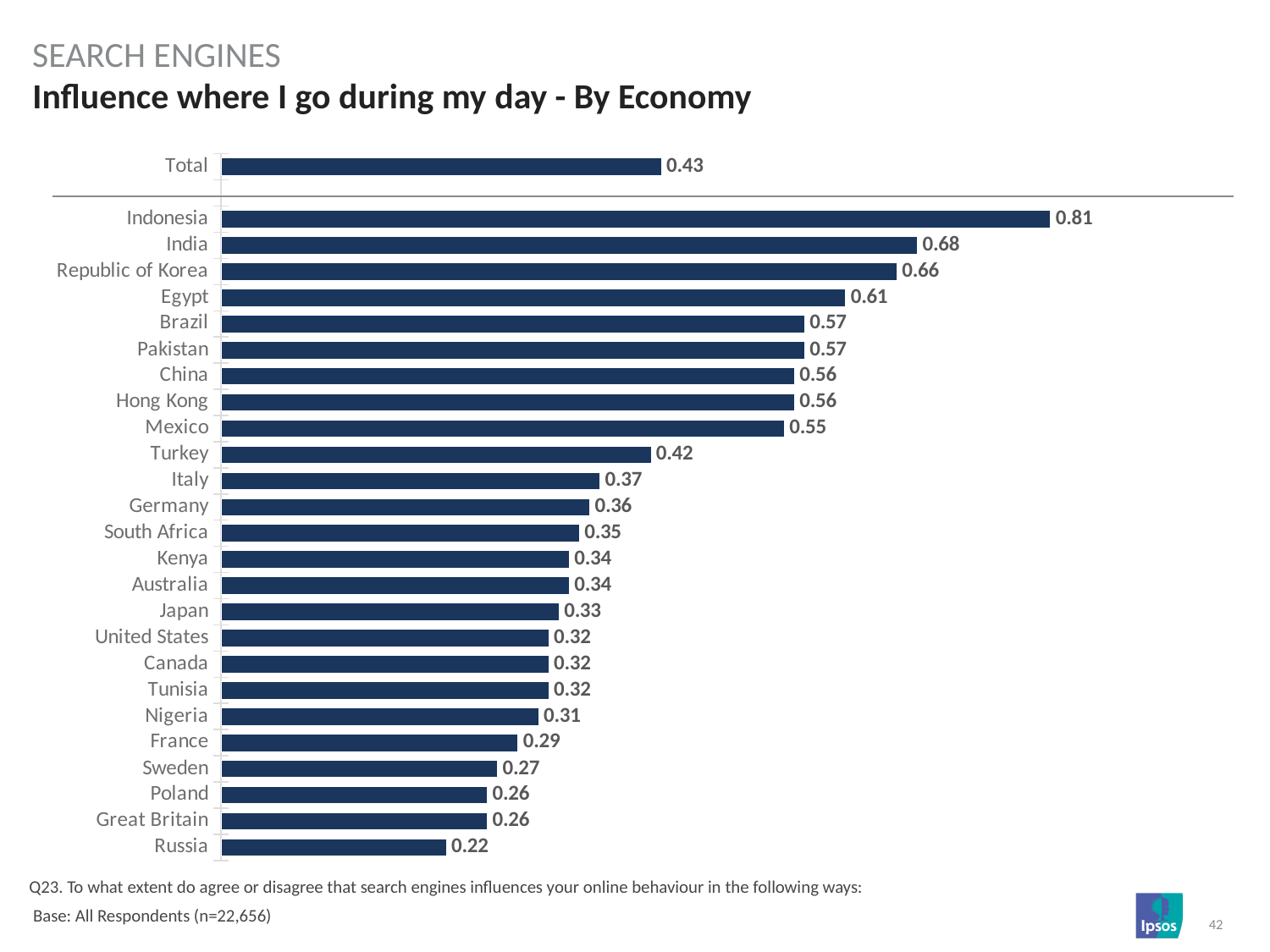

SEARCH ENGINES
# Influence where I go during my day - By Economy

### Chart

| Category | Column1 |
|---|---|
| Total | 0.43 |
|  | None |
| Indonesia | 0.81 |
| India | 0.68 |
| Republic of Korea | 0.66 |
| Egypt | 0.61 |
| Brazil | 0.57 |
| Pakistan | 0.57 |
| China | 0.56 |
| Hong Kong | 0.56 |
| Mexico | 0.55 |
| Turkey | 0.42 |
| Italy | 0.37 |
| Germany | 0.36 |
| South Africa | 0.35 |
| Kenya | 0.34 |
| Australia | 0.34 |
| Japan | 0.33 |
| United States | 0.32 |
| Canada | 0.32 |
| Tunisia | 0.32 |
| Nigeria | 0.31 |
| France | 0.29 |
| Sweden | 0.27 |
| Poland | 0.26 |
| Great Britain | 0.26 |
| Russia | 0.22 |
Q23. To what extent do agree or disagree that search engines influences your online behaviour in the following ways:
 Base: All Respondents (n=22,656)